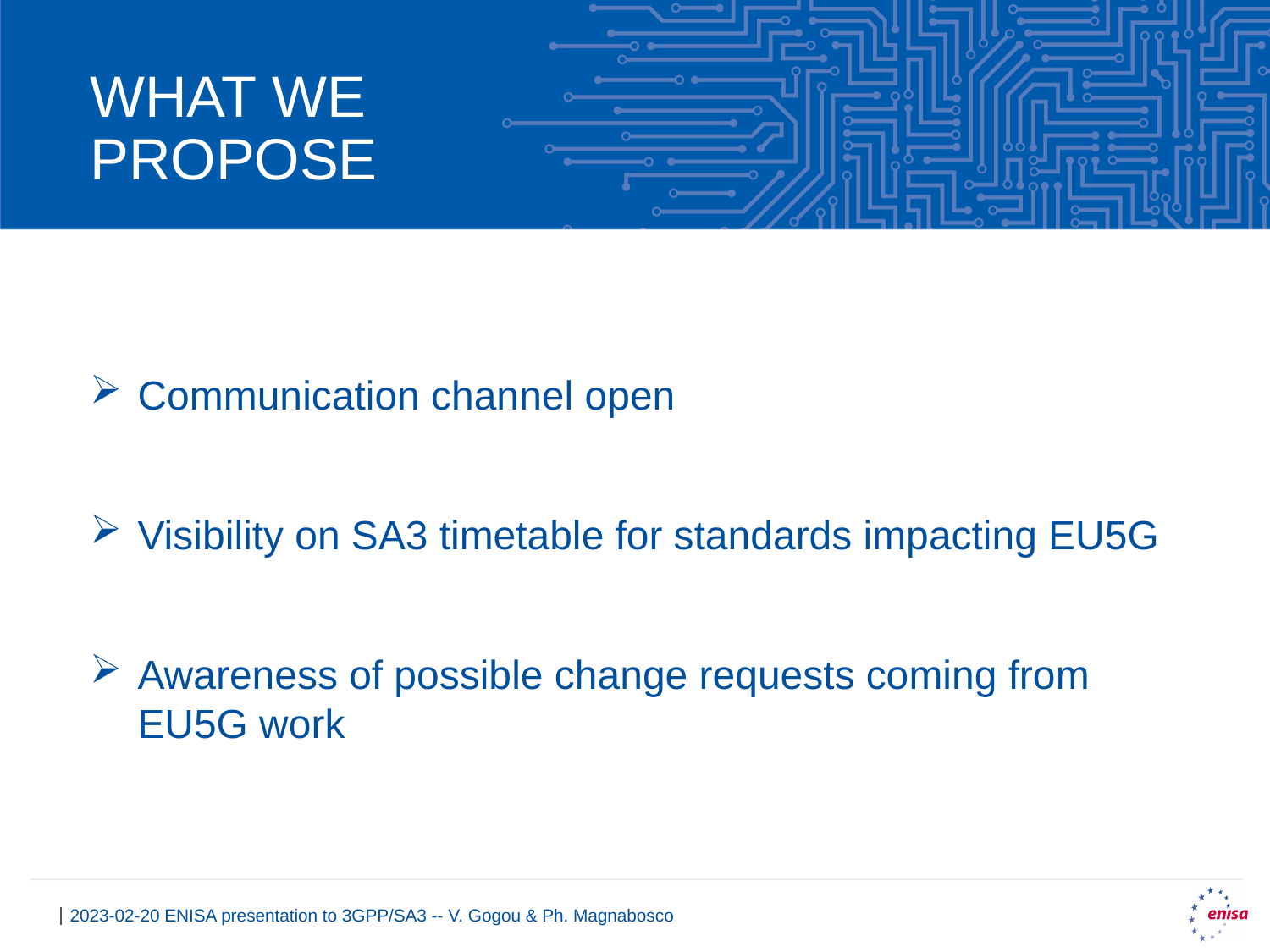

# What we propose

Communication channel open

Visibility on SA3 timetable for standards impacting EU5G

Awareness of possible change requests coming from EU5G work
2023-02-20 ENISA presentation to 3GPP/SA3 -- V. Gogou & Ph. Magnabosco